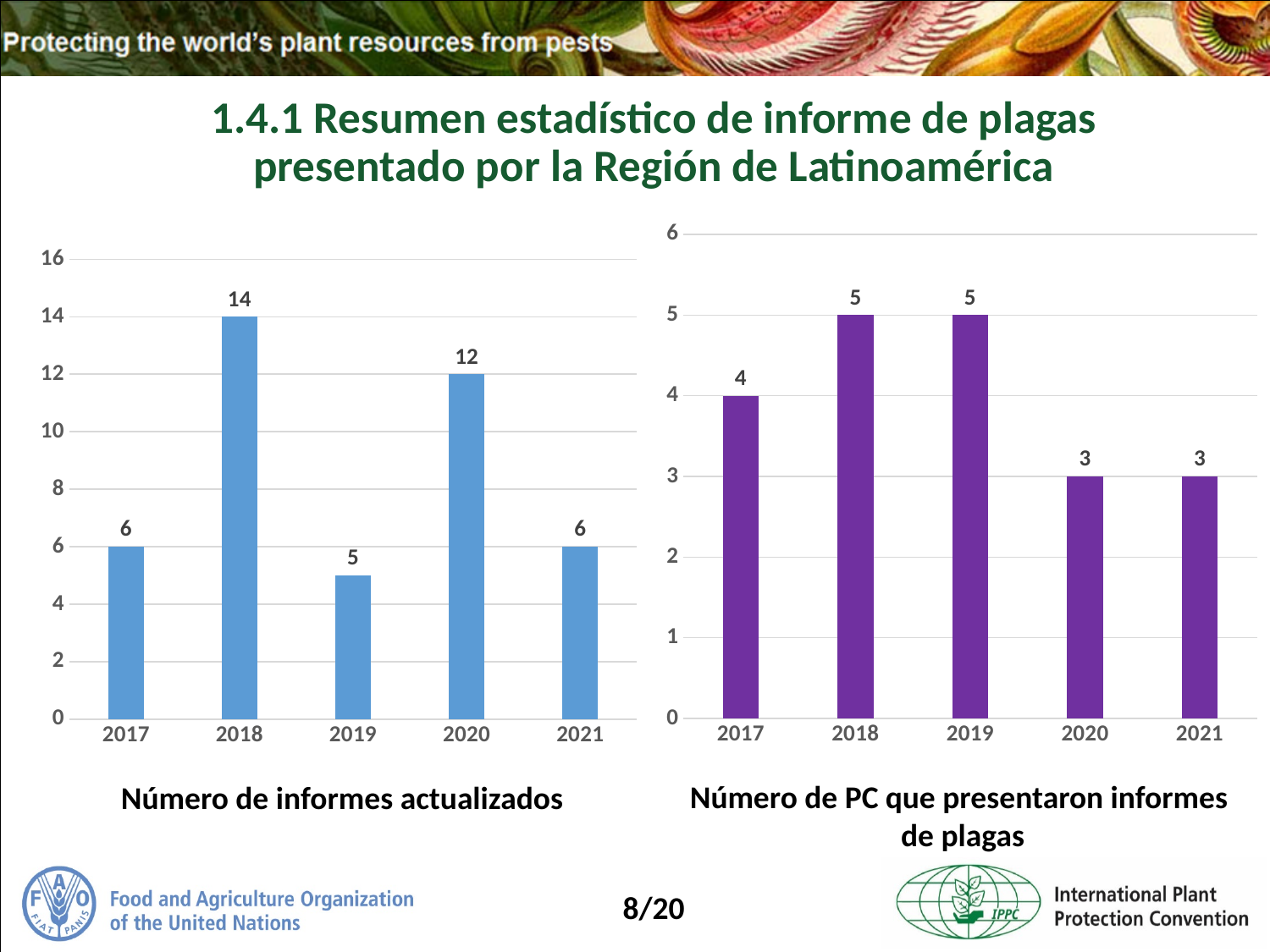

1.4.1 Resumen estadístico de informe de plagas presentado por la Región de Latinoamérica

### Chart

| Category |  |
|---|---|
| 2017 | 4.0 |
| 2018 | 5.0 |
| 2019 | 5.0 |
| 2020 | 3.0 |
| 2021 | 3.0 |

### Chart

| Category |  |
|---|---|
| 2017 | 6.0 |
| 2018 | 14.0 |
| 2019 | 5.0 |
| 2020 | 12.0 |
| 2021 | 6.0 |
Número de PC que presentaron informes
de plagas
Número de informes actualizados
8/20